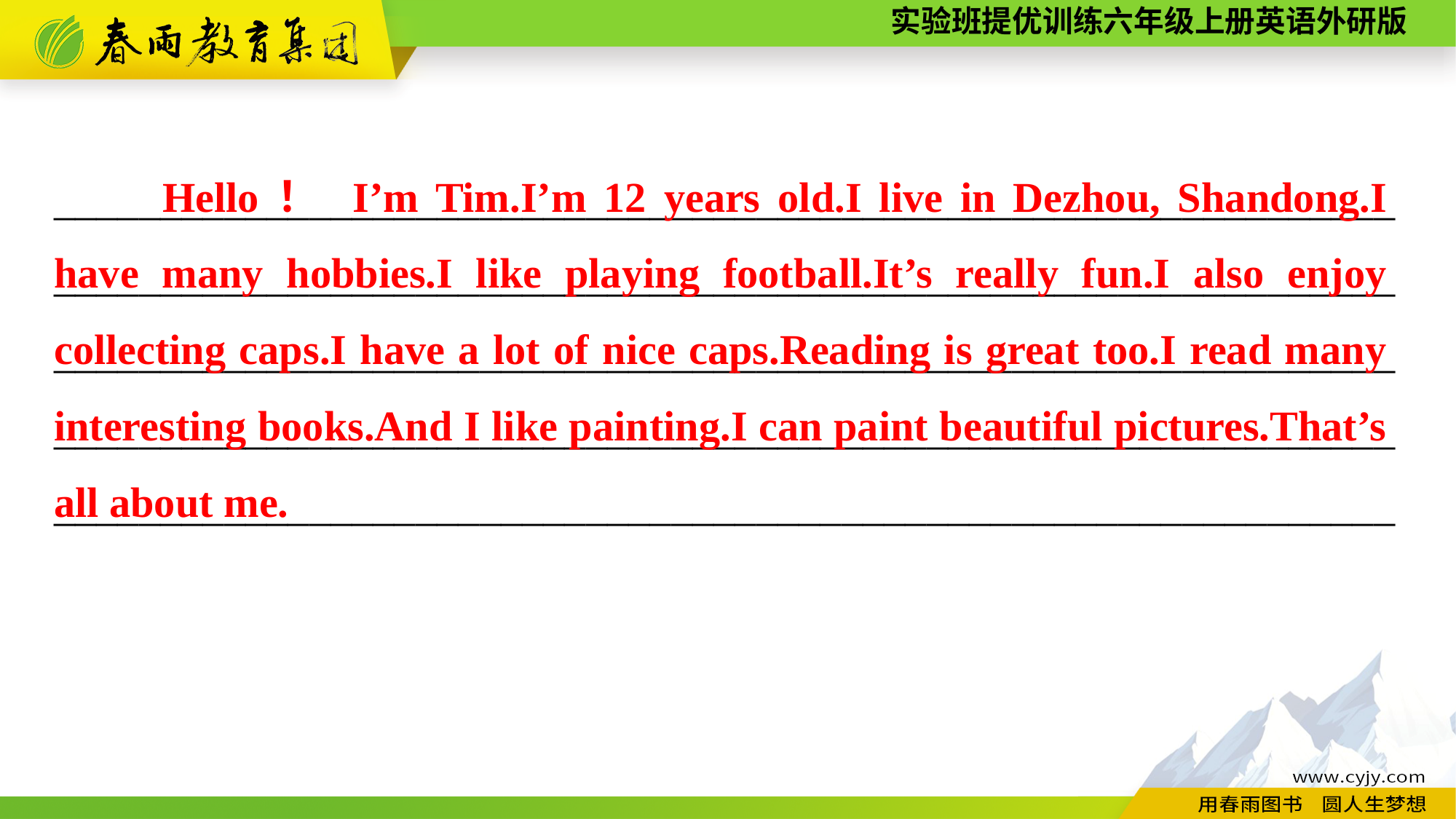

Hello！ I’m Tim.I’m 12 years old.I live in Dezhou, Shandong.I have many hobbies.I like playing football.It’s really fun.I also enjoy collecting caps.I have a lot of nice caps.Reading is great too.I read many interesting books.And I like painting.I can paint beautiful pictures.That’s all about me.
___________________________________________________________________________________________________________________________________________________________________________________________________________________________________________________________________________________________________________________________